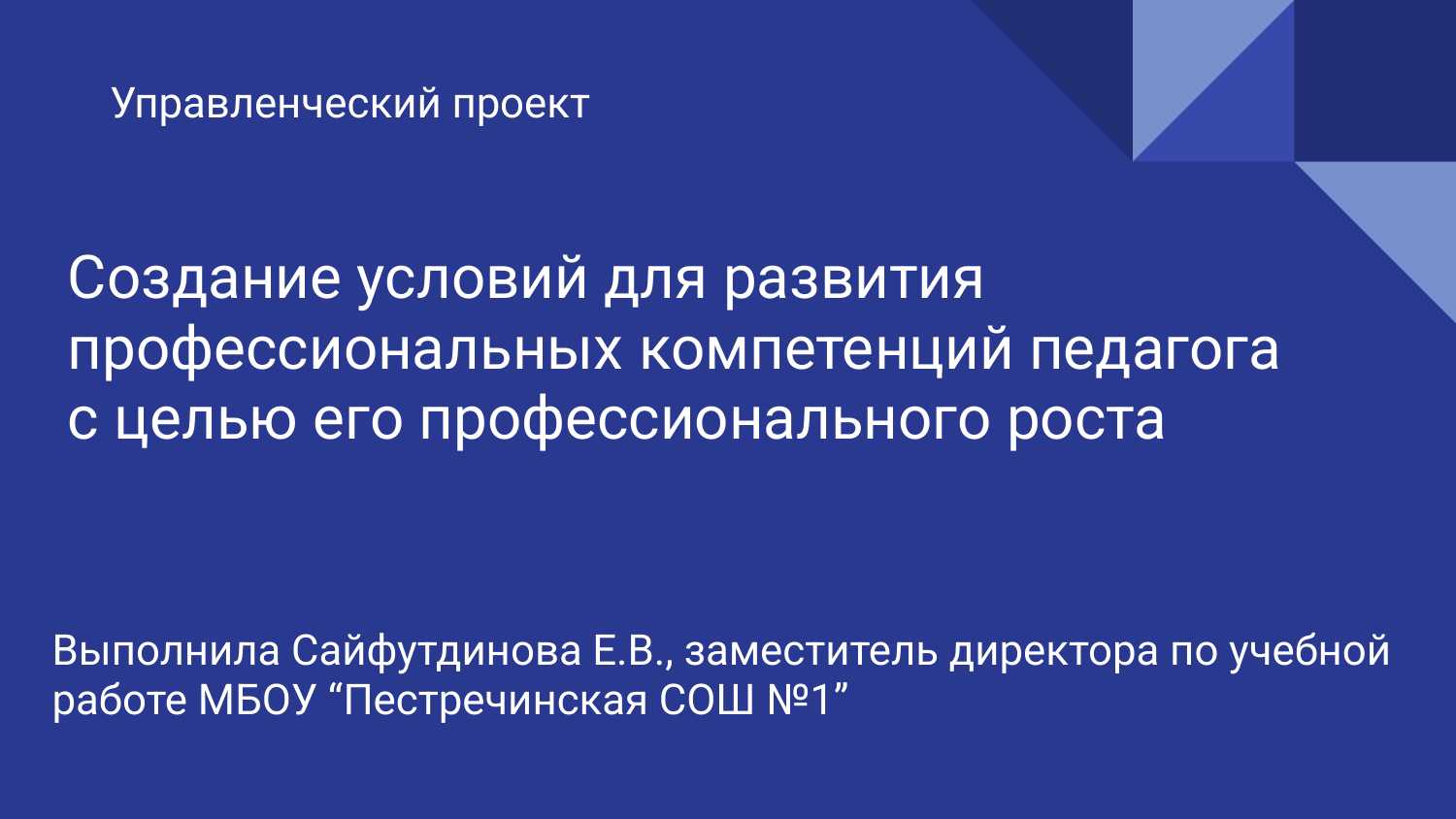

Управленческий проект
# Создание условий для развития  профессиональных компетенций педагога с целью его профессионального роста
Выполнила Сайфутдинова Е.В., заместитель директора по учебной работе МБОУ “Пестречинская СОШ №1”